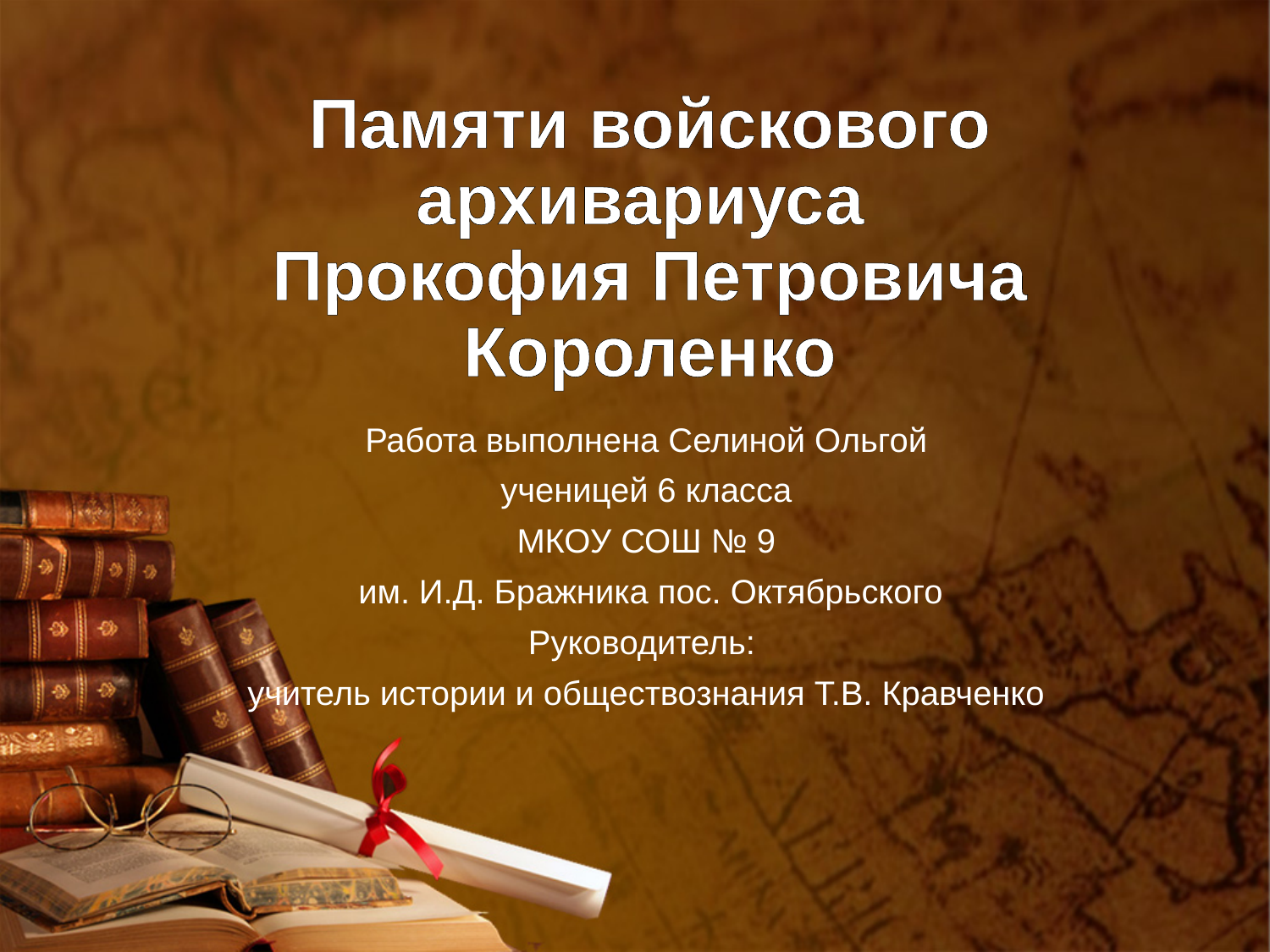

# Памяти войскового архивариуса Прокофия Петровича Короленко
Работа выполнена Селиной Ольгой
 ученицей 6 класса
МКОУ СОШ № 9
 им. И.Д. Бражника пос. Октябрьского
Руководитель:
учитель истории и обществознания Т.В. Кравченко